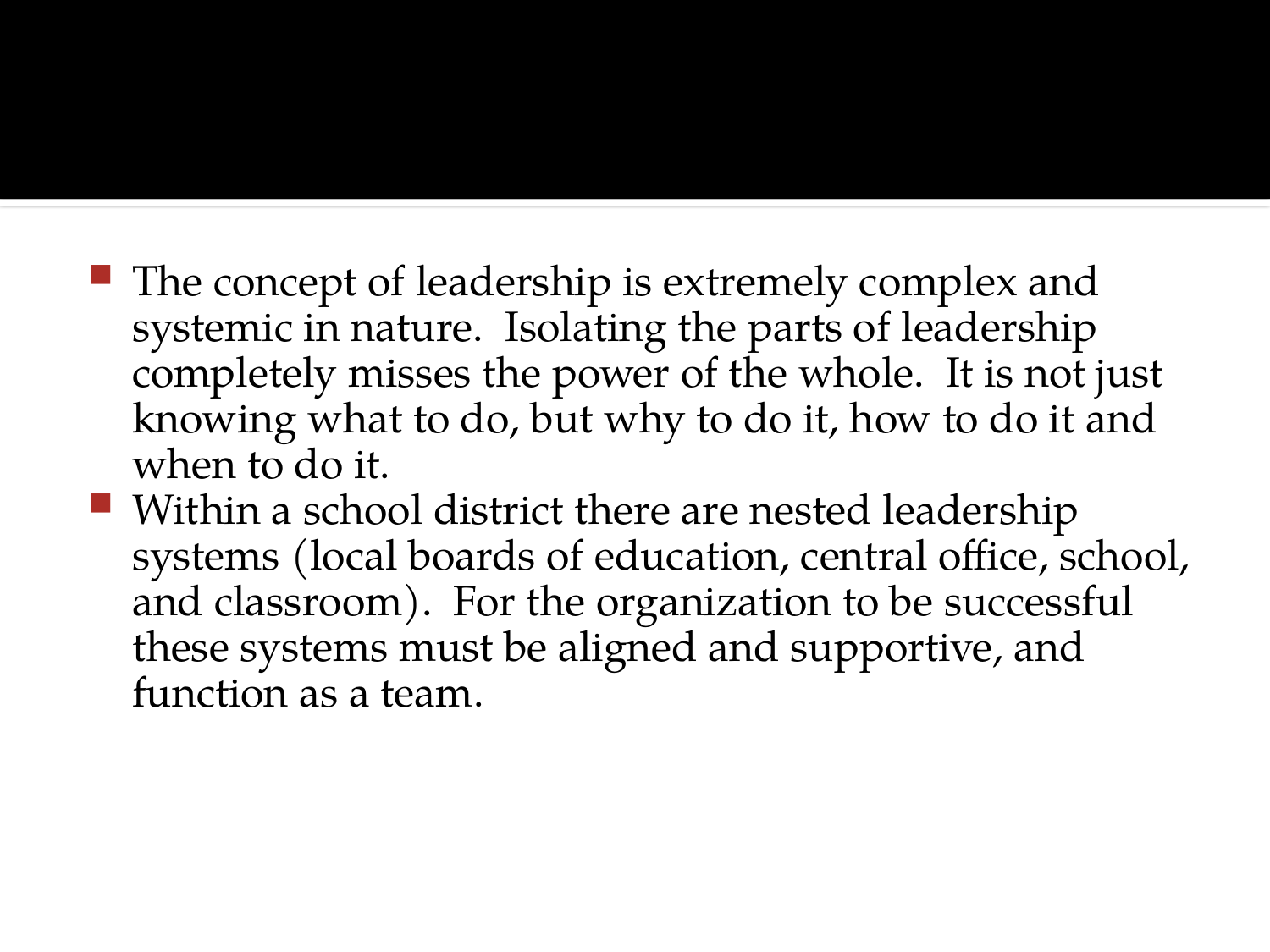

#
The concept of leadership is extremely complex and systemic in nature.  Isolating the parts of leadership completely misses the power of the whole.  It is not just knowing what to do, but why to do it, how to do it and when to do it.
Within a school district there are nested leadership systems (local boards of education, central office, school, and classroom).  For the organization to be successful these systems must be aligned and supportive, and function as a team.